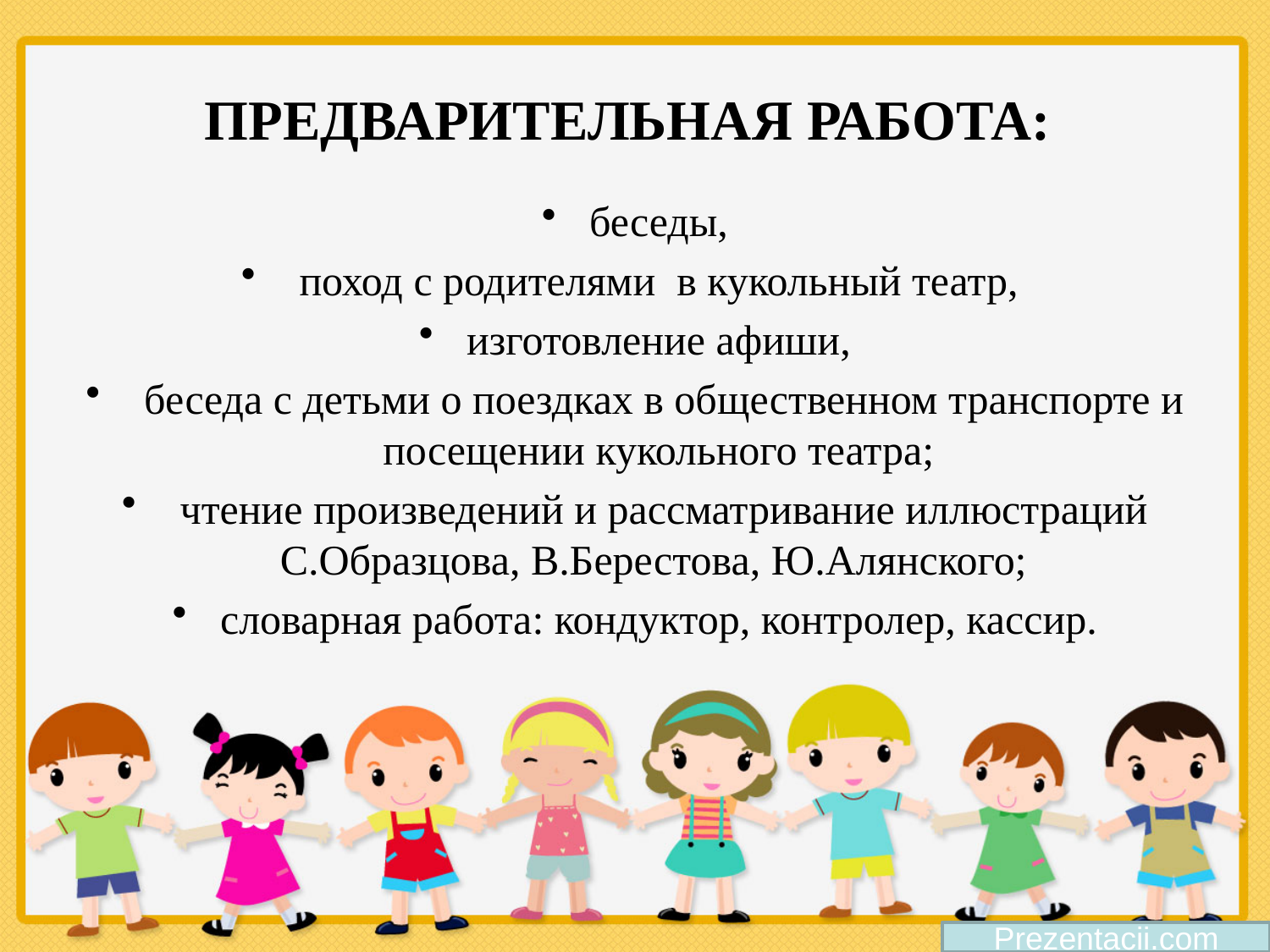

# ПРЕДВАРИТЕЛЬНАЯ РАБОТА:

беседы,
 поход с родителями  в кукольный театр,
изготовление афиши,
 беседа с детьми о поездках в общественном транспорте и посещении кукольного театра;
 чтение произведений и рассматривание иллюстраций С.Образцова, В.Берестова, Ю.Алянского;
словарная работа: кондуктор, контролер, кассир.
Prezentacii.com